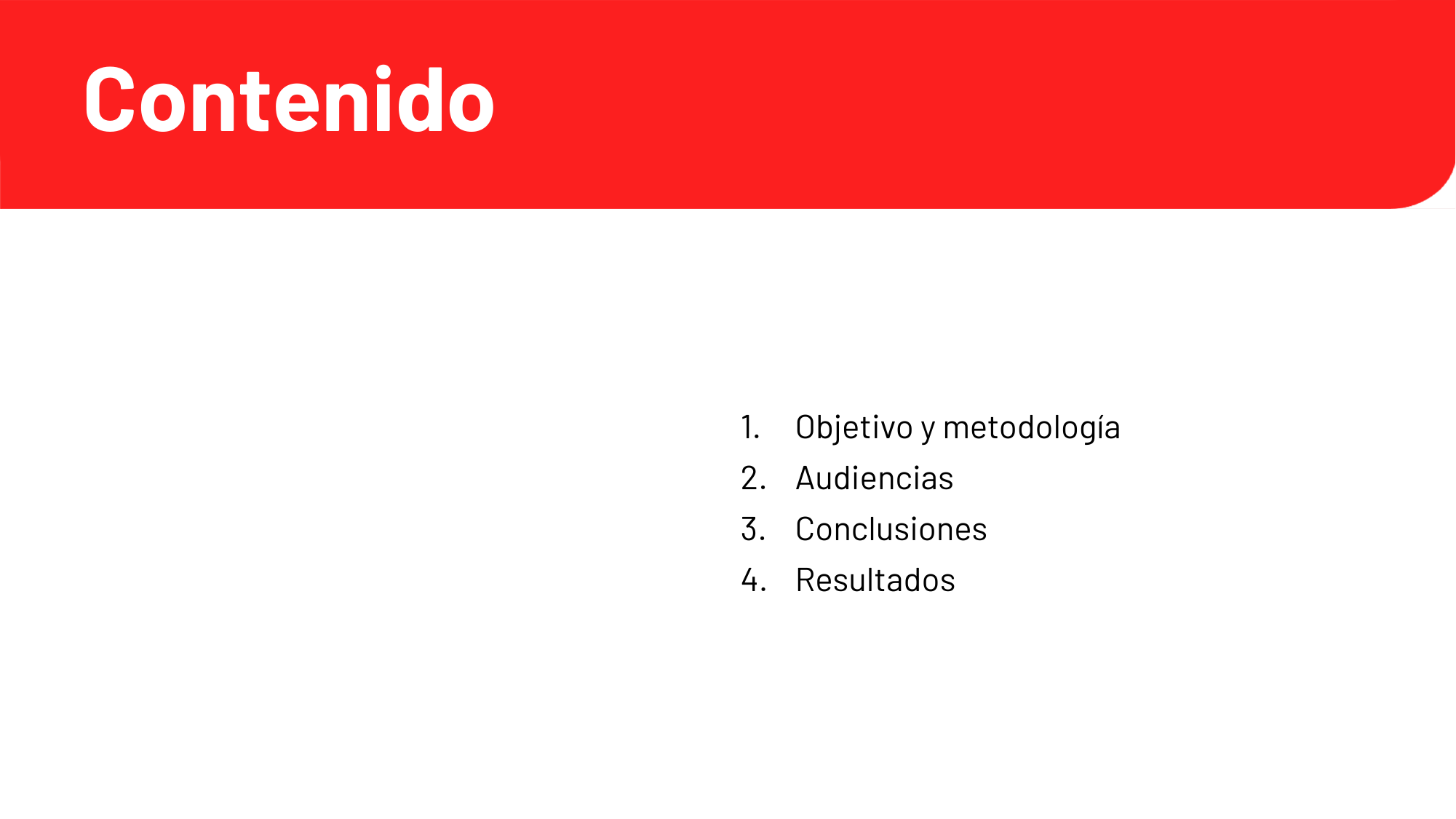

Contenido
Objetivo y metodología
Audiencias
Conclusiones
Resultados